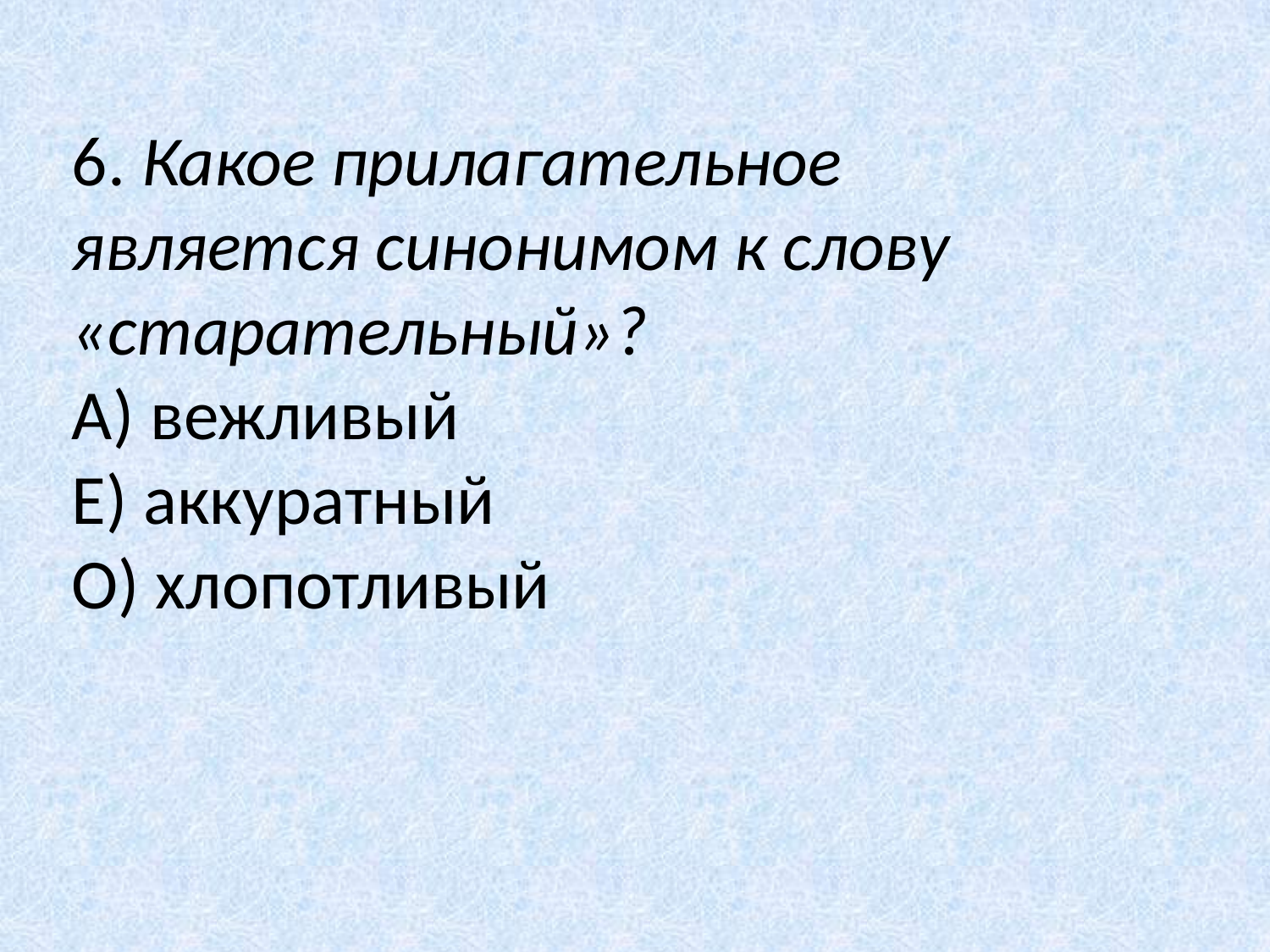

6. Какое прилагательное является синонимом к слову   «старательный»?
А) вежливый
Е) аккуратный
О) хлопотливый